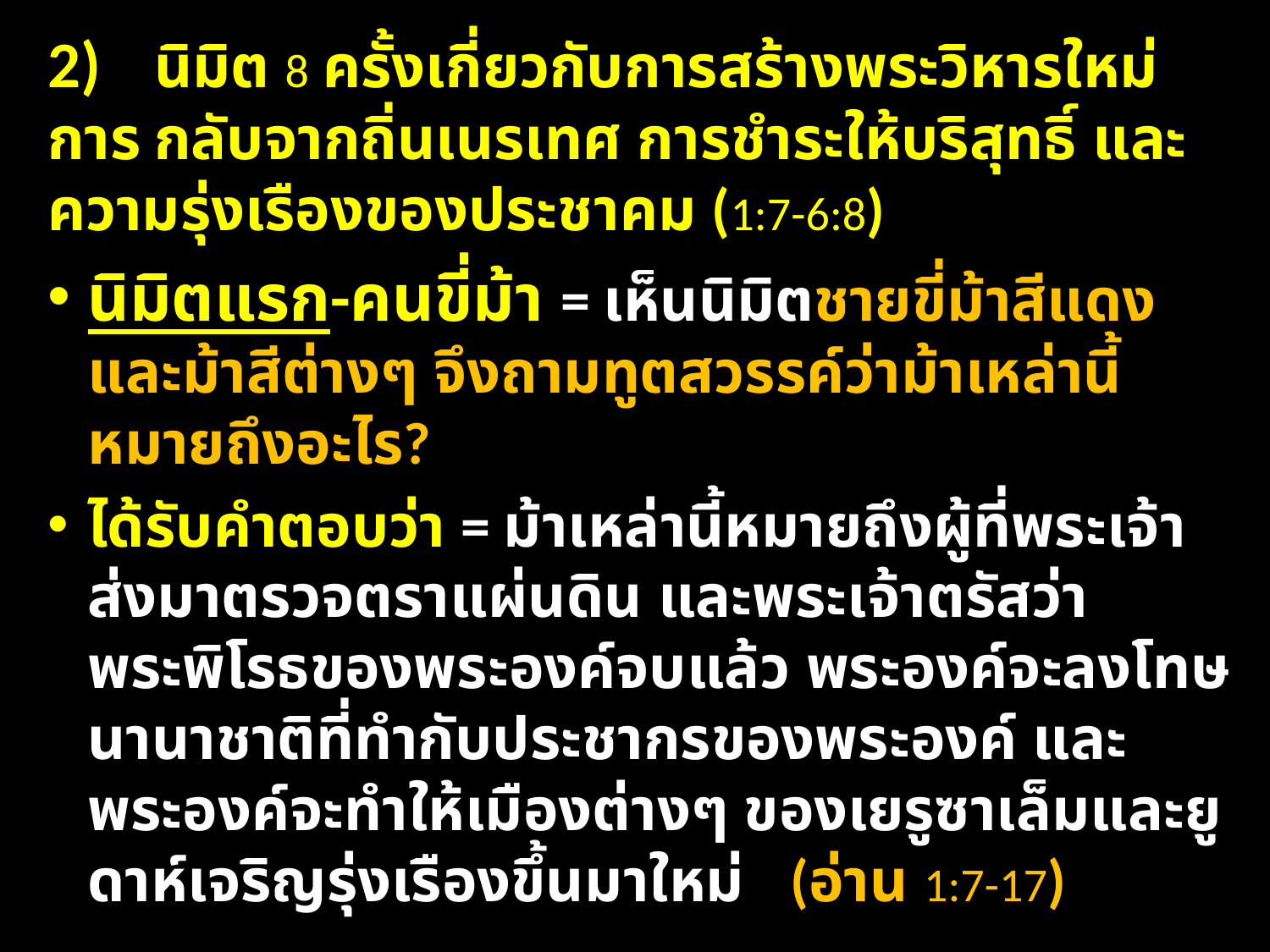

2)  	นิมิต 8 ครั้งเกี่ยวกับการสร้างพระวิหารใหม่ การ	กลับจากถิ่นเนรเทศ การชำระให้บริสุทธิ์ และ 	ความรุ่งเรืองของประชาคม (1:7-6:8)
นิมิตแรก-คนขี่ม้า = เห็นนิมิตชายขี่ม้าสีแดงและม้าสีต่างๆ จึงถามทูตสวรรค์ว่าม้าเหล่านี้หมายถึงอะไร?
ได้รับคำตอบว่า = ม้าเหล่านี้หมายถึงผู้ที่พระเจ้าส่งมาตรวจตราแผ่นดิน และพระเจ้าตรัสว่า พระพิโรธของพระองค์จบแล้ว พระองค์จะลงโทษนานาชาติที่ทำกับประชากรของพระองค์ และพระองค์จะทำให้เมืองต่างๆ ของเยรูซาเล็มและยูดาห์เจริญรุ่งเรืองขึ้นมาใหม่   (อ่าน 1:7-17)